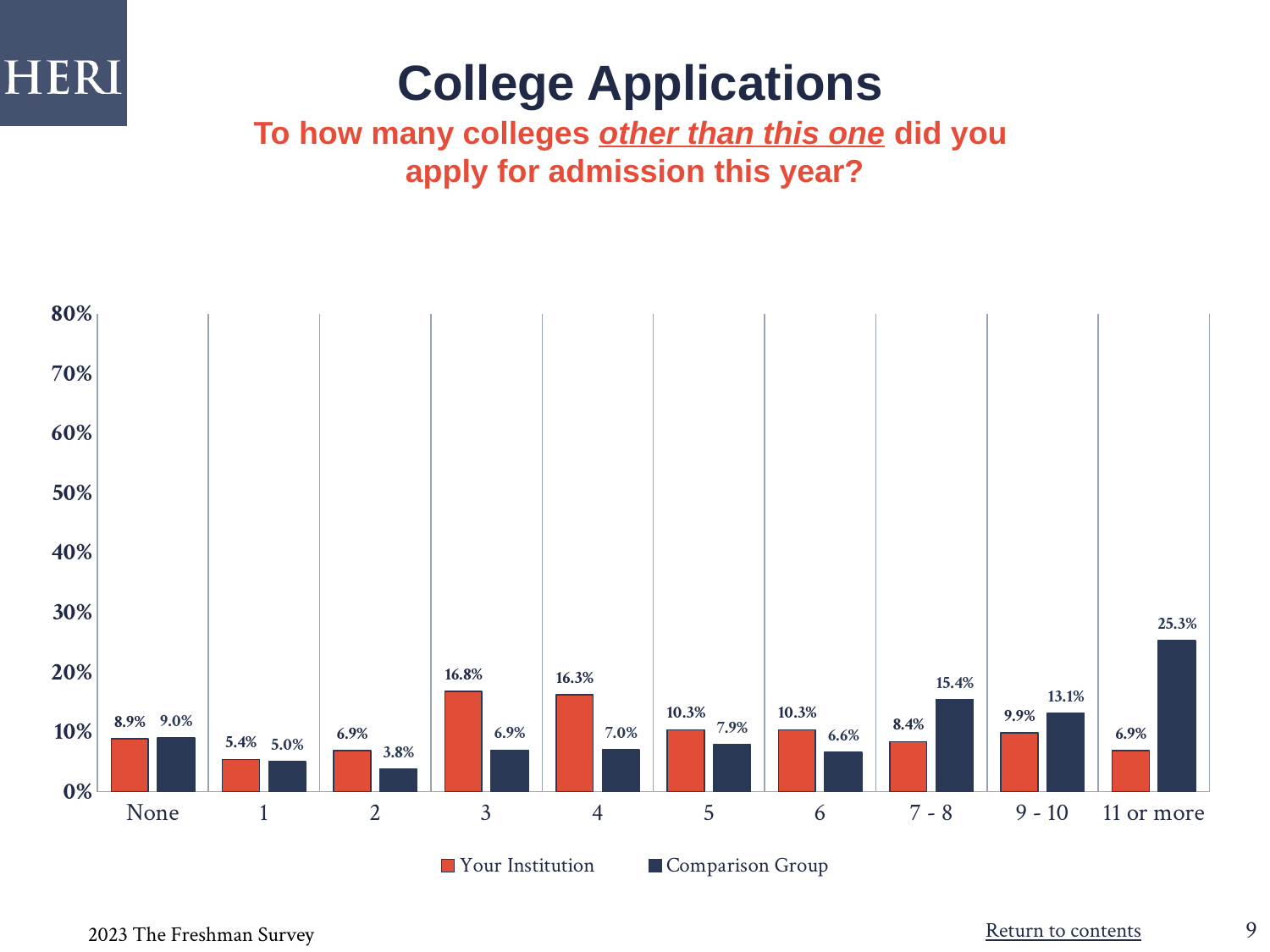

# College Applications
To how many colleges other than this one did you
apply for admission this year?

### Chart: Sex

| Category |
|---|

### Chart

| Category | Your Institution | Comparison Group |
|---|---|---|
| None | 0.0887 | 0.0901 |
| 1 | 0.0542 | 0.0503 |
| 2 | 0.069 | 0.0375 |
| 3 | 0.1675 | 0.0692 |
| 4 | 0.1626 | 0.0702 |
| 5 | 0.1034 | 0.079 |
| 6 | 0.1034 | 0.0659 |
| 7 - 8 | 0.0837 | 0.1541 |
| 9 - 10 | 0.0985 | 0.1307 |
| 11 or more | 0.069 | 0.253 |
2023 The Freshman Survey
Return to contents
9